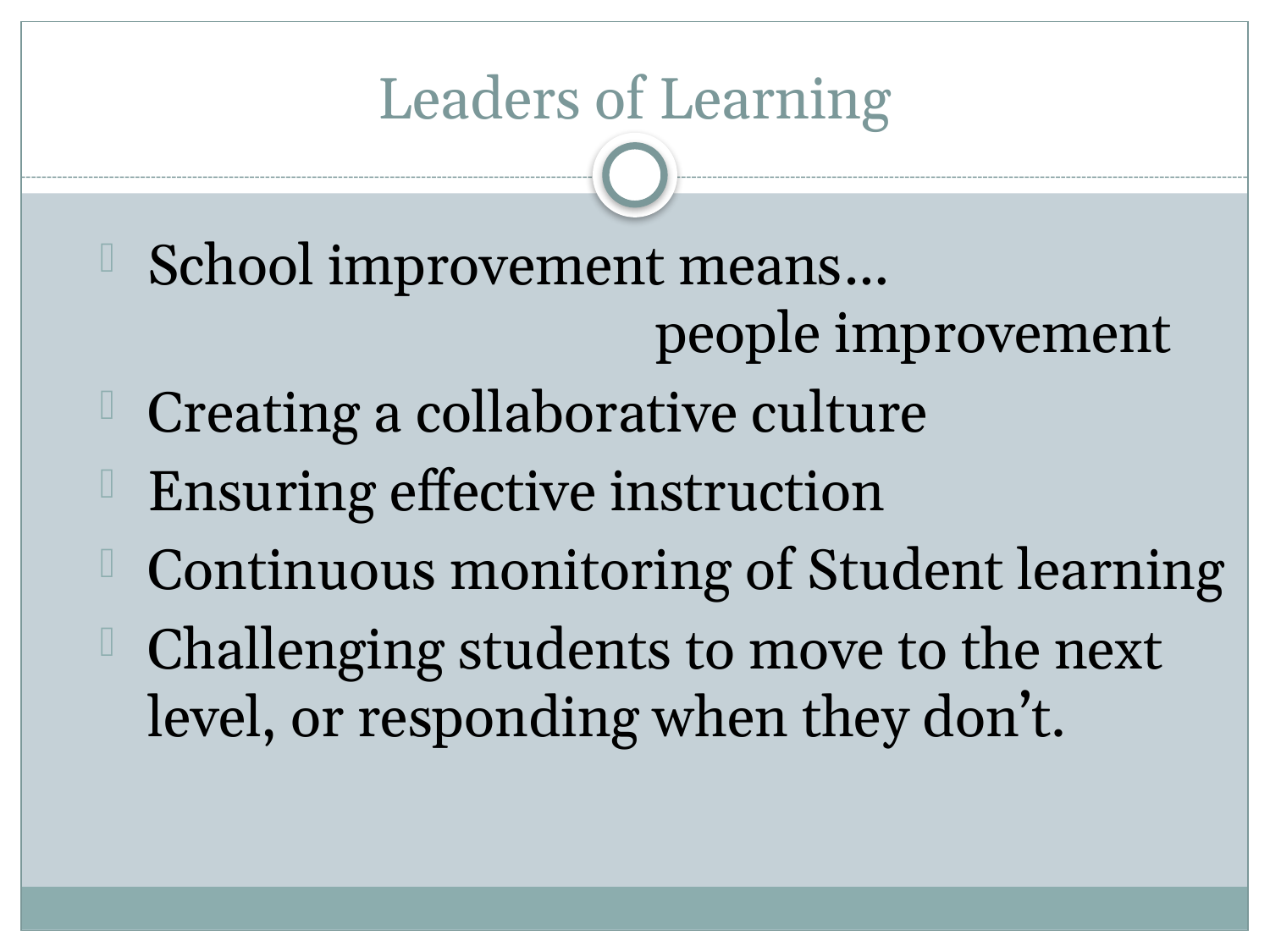

# Leaders of Learning
School improvement means…
				people improvement
Creating a collaborative culture
Ensuring effective instruction
Continuous monitoring of Student learning
Challenging students to move to the next level, or responding when they don’t.